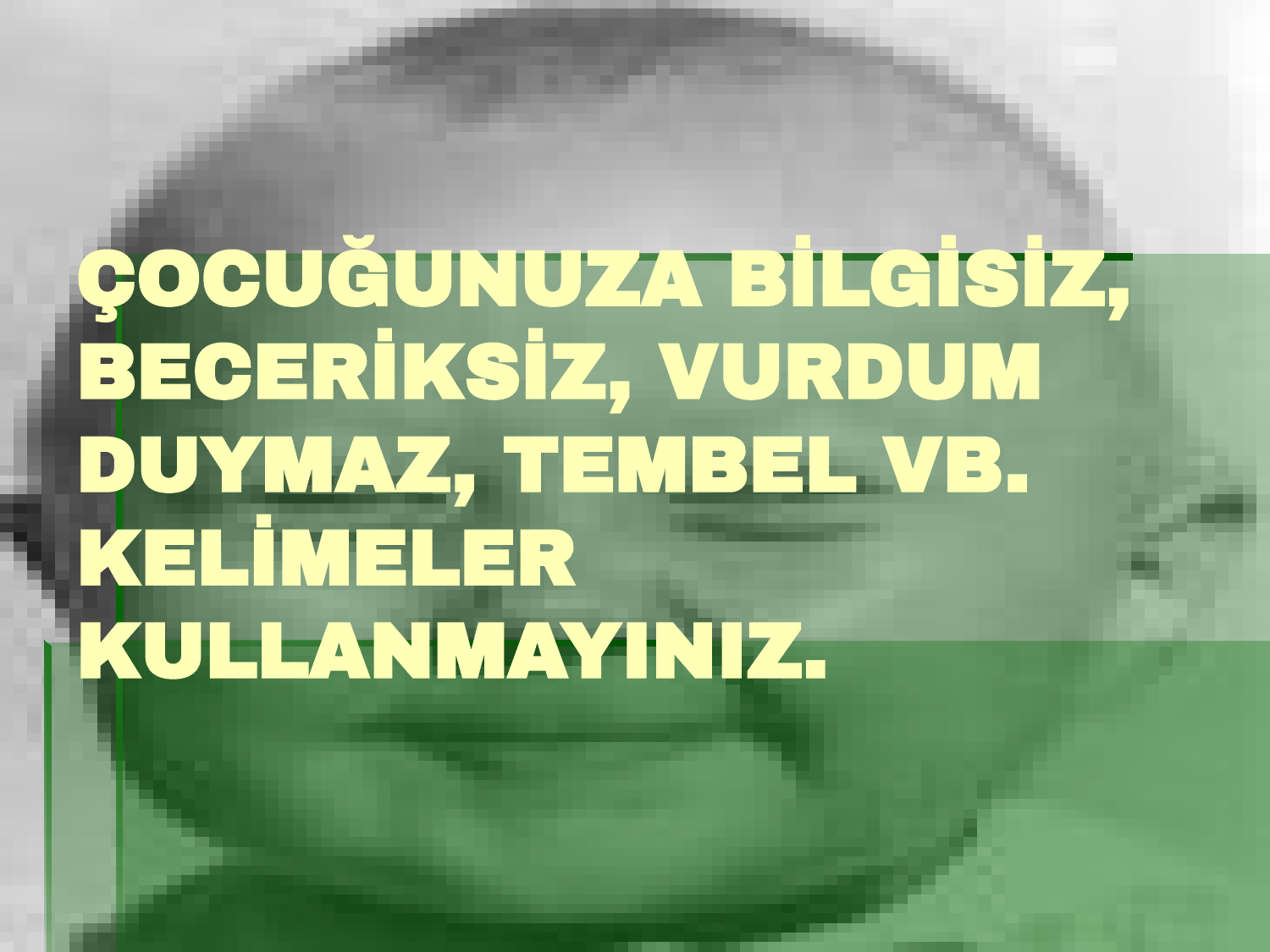

# ÇOCUĞUNUZA BİLGİSİZ, BECERİKSİZ, VURDUM DUYMAZ, TEMBEL VB. KELİMELER KULLANMAYINIZ.